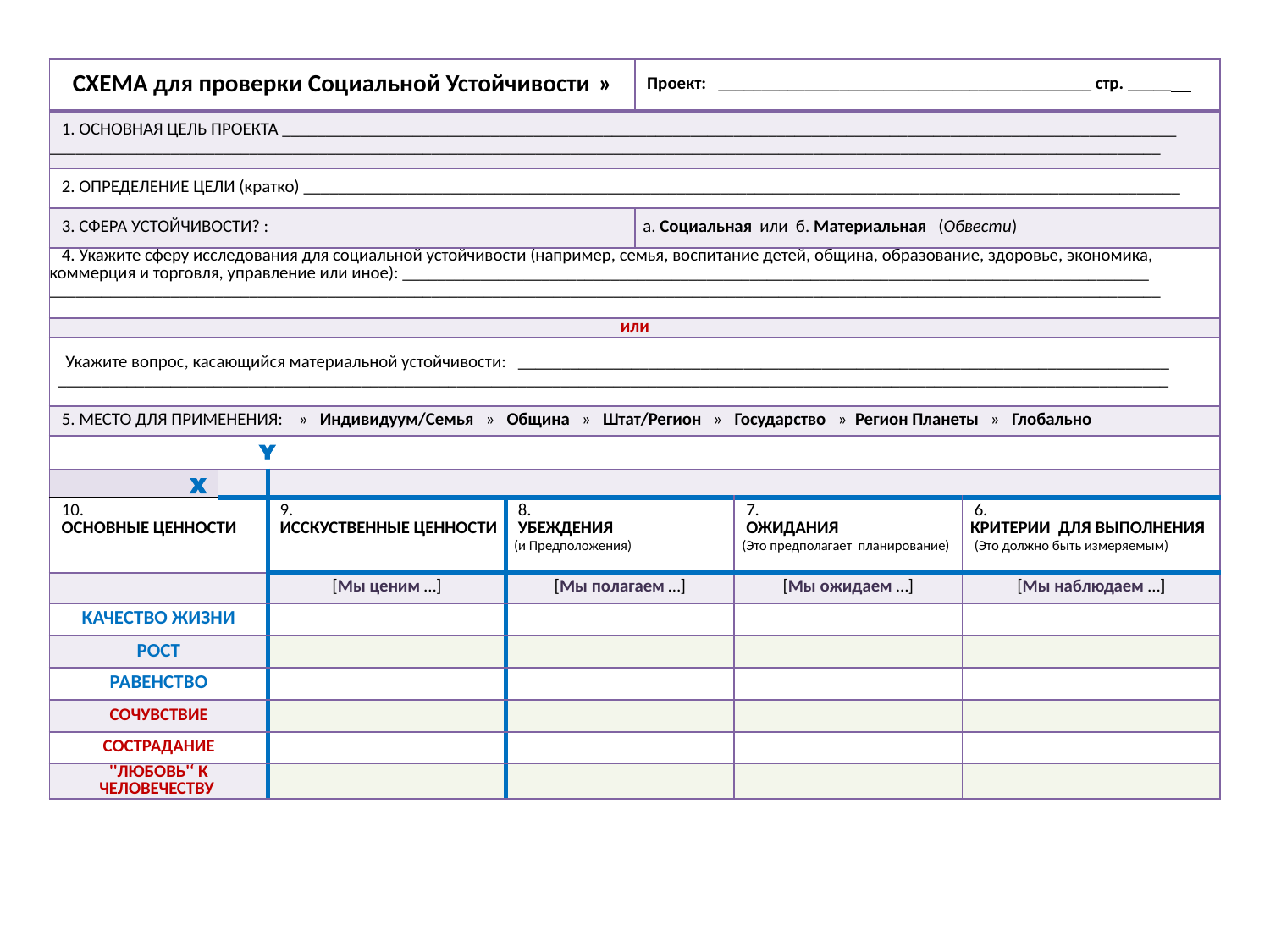

| СХЕМА для проверки Социальной Устойчивости » |  |  |  | Проект: \_\_\_\_\_\_\_\_\_\_\_\_\_\_\_\_\_\_\_\_\_\_\_\_\_\_\_\_\_\_\_\_\_\_\_\_\_\_\_\_\_\_\_ стр. \_\_\_\_\_ |  |  |
| --- | --- | --- | --- | --- | --- | --- |
| 1. ОСНОВНАЯ ЦЕЛЬ ПРОЕКТА \_\_\_\_\_\_\_\_\_\_\_\_\_\_\_\_\_\_\_\_\_\_\_\_\_\_\_\_\_\_\_\_\_\_\_\_\_\_\_\_\_\_\_\_\_\_\_\_\_\_\_\_\_\_\_\_\_\_\_\_\_\_\_\_\_\_\_\_\_\_\_\_\_\_\_\_\_\_\_\_\_\_\_\_\_\_\_\_\_\_\_\_\_\_\_\_\_\_\_\_\_\_\_ \_\_\_\_\_\_\_\_\_\_\_\_\_\_\_\_\_\_\_\_\_\_\_\_\_\_\_\_\_\_\_\_\_\_\_\_\_\_\_\_\_\_\_\_\_\_\_\_\_\_\_\_\_\_\_\_\_\_\_\_\_\_\_\_\_\_\_\_\_\_\_\_\_\_\_\_\_\_\_\_\_\_\_\_\_\_\_\_\_\_\_\_\_\_\_\_\_\_\_\_\_\_\_\_\_\_\_\_\_\_\_\_\_\_\_\_\_\_\_\_\_\_\_\_\_\_\_\_ |  |  |  |  |  |  |
| 2. ОПРЕДЕЛЕНИЕ ЦЕЛИ (кратко) \_\_\_\_\_\_\_\_\_\_\_\_\_\_\_\_\_\_\_\_\_\_\_\_\_\_\_\_\_\_\_\_\_\_\_\_\_\_\_\_\_\_\_\_\_\_\_\_\_\_\_\_\_\_\_\_\_\_\_\_\_\_\_\_\_\_\_\_\_\_\_\_\_\_\_\_\_\_\_\_\_\_\_\_\_\_\_\_\_\_\_\_\_\_\_\_\_\_\_\_\_ |  |  |  |  |  |  |
| 3. СФЕРА УСТОЙЧИВОСТИ? : |  |  |  | а. Социальная или б. Материальная (Обвести) |  |  |
| 4. Укажите сферу исследования для социальной устойчивости (например, семья, воспитание детей, община, образование, здоровье, экономика, коммерция и торговля, управление или иное): \_\_\_\_\_\_\_\_\_\_\_\_\_\_\_\_\_\_\_\_\_\_\_\_\_\_\_\_\_\_\_\_\_\_\_\_\_\_\_\_\_\_\_\_\_\_\_\_\_\_\_\_\_\_\_\_\_\_\_\_\_\_\_\_\_\_\_\_\_\_\_\_\_\_\_\_\_\_\_\_\_\_\_\_\_\_ \_\_\_\_\_\_\_\_\_\_\_\_\_\_\_\_\_\_\_\_\_\_\_\_\_\_\_\_\_\_\_\_\_\_\_\_\_\_\_\_\_\_\_\_\_\_\_\_\_\_\_\_\_\_\_\_\_\_\_\_\_\_\_\_\_\_\_\_\_\_\_\_\_\_\_\_\_\_\_\_\_\_\_\_\_\_\_\_\_\_\_\_\_\_\_\_\_\_\_\_\_\_\_\_\_\_\_\_\_\_\_\_\_\_\_\_\_\_\_\_\_\_\_\_\_\_\_\_ |  |  |  |  |  |  |
| или |  |  |  |  |  |  |
| Укажите вопрос, касающийся материальной устойчивости: \_\_\_\_\_\_\_\_\_\_\_\_\_\_\_\_\_\_\_\_\_\_\_\_\_\_\_\_\_\_\_\_\_\_\_\_\_\_\_\_\_\_\_\_\_\_\_\_\_\_\_\_\_\_\_\_\_\_\_\_\_\_\_\_\_\_\_\_\_\_\_\_\_\_\_ \_\_\_\_\_\_\_\_\_\_\_\_\_\_\_\_\_\_\_\_\_\_\_\_\_\_\_\_\_\_\_\_\_\_\_\_\_\_\_\_\_\_\_\_\_\_\_\_\_\_\_\_\_\_\_\_\_\_\_\_\_\_\_\_\_\_\_\_\_\_\_\_\_\_\_\_\_\_\_\_\_\_\_\_\_\_\_\_\_\_\_\_\_\_\_\_\_\_\_\_\_\_\_\_\_\_\_\_\_\_\_\_\_\_\_\_\_\_\_\_\_\_\_\_\_\_\_\_ |  |  |  |  |  |  |
| 5. МЕСТО ДЛЯ ПРИМЕНЕНИЯ: » Индивидуум/Семья » Община » Штат/Регион » Государство » Регион Планеты » Глобально |  |  |  |  |  |  |
| Y |  |  |  |  |  |  |
| X |  |  |  |  |  |  |
| 10. ОСНОВНЫЕ ЦЕННОСТИ |  | 9. ИССКУСТВЕННЫЕ ЦЕННОСТИ | 8. УБЕЖДЕНИЯ (и Предположения) |  | 7. ОЖИДАНИЯ (Это предполагает планирование) | 6. КРИТЕРИИ ДЛЯ ВЫПОЛНЕНИЯ (Это должно быть измеряемым) |
|  |  | [Мы ценим …] | [Мы полагаем …] |  | [Мы ожидаем …] | [Мы наблюдаем …] |
| КАЧЕСТВО ЖИЗНИ |  |  |  |  |  |  |
| РОСТ |  |  |  |  |  |  |
| РАВЕНСТВО |  |  |  |  |  |  |
| СОЧУВСТВИЕ |  |  |  |  |  |  |
| СОСТРАДАНИЕ |  |  |  |  |  |  |
| ''ЛЮБОВЬ'‘ К ЧЕЛОВЕЧЕСТВУ |  |  |  |  |  |  |